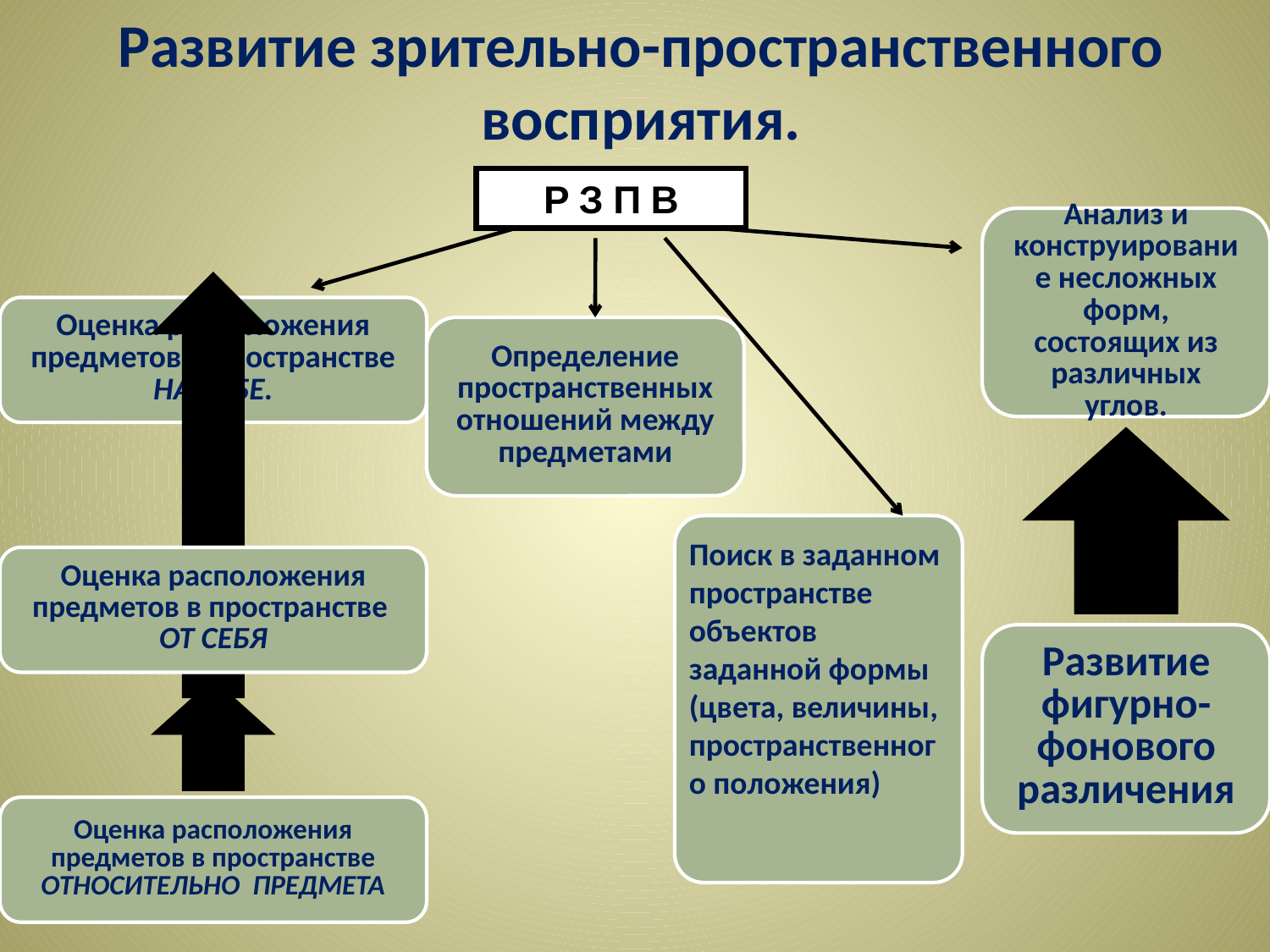

# Развитие зрительно-пространственного восприятия.
Р З П В
Анализ и конструирование несложных форм, состоящих из различных углов.
Развитие фигурно-фонового различения
Оценка расположения предметов в пространстве
НА СЕБЕ.
Оценка расположения предметов в пространстве
ОТ СЕБЯ
Оценка расположения предметов в пространстве
ОТНОСИТЕЛЬНО  ПРЕДМЕТА
Определение пространственных отношений между предметами

Поиск в заданном пространстве объектов заданной формы (цвета, величины, пространственного положения)